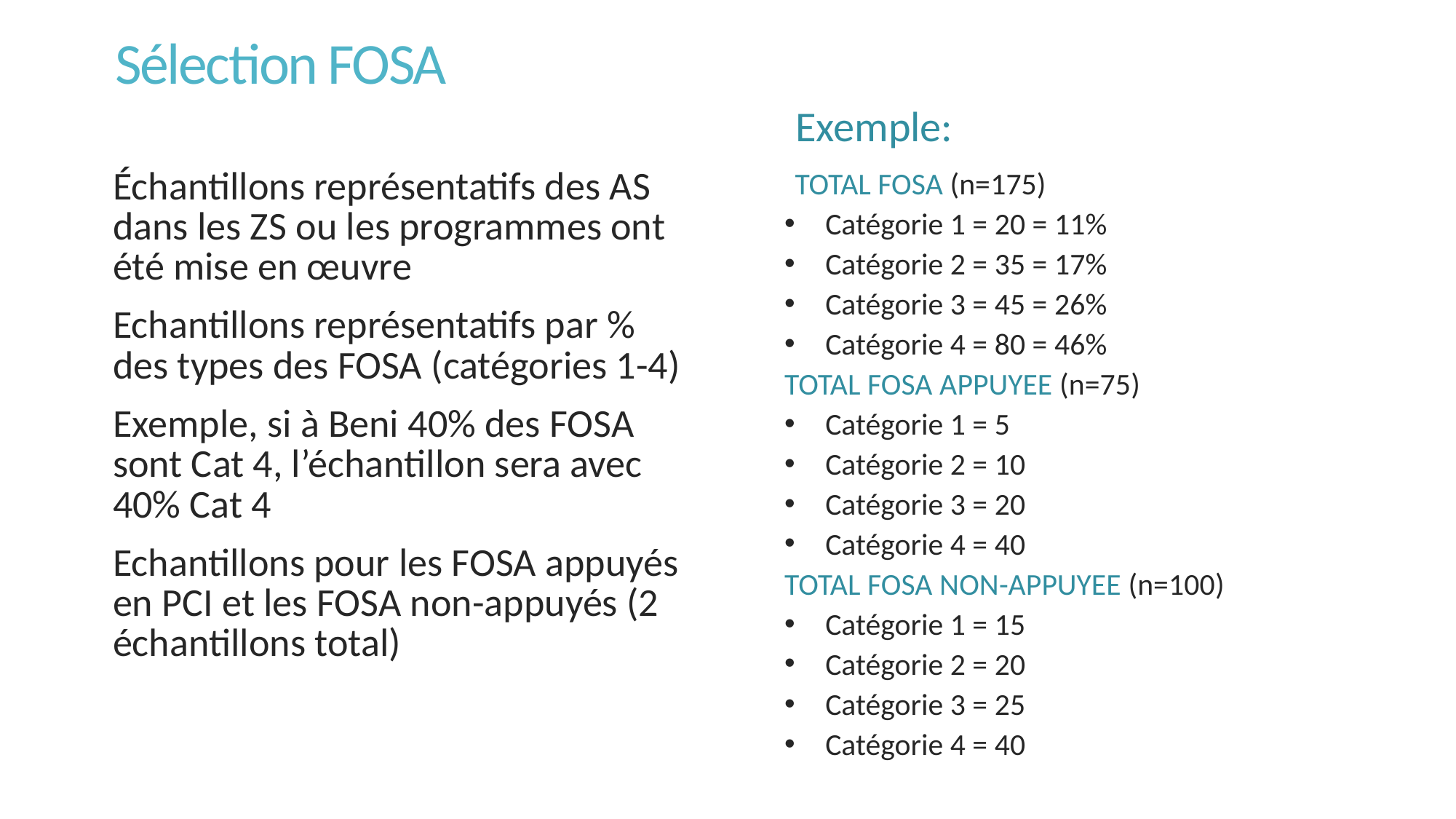

# Sélection FOSA
Exemple:
TOTAL FOSA (n=175)
Catégorie 1 = 20 = 11%
Catégorie 2 = 35 = 17%
Catégorie 3 = 45 = 26%
Catégorie 4 = 80 = 46%
TOTAL FOSA APPUYEE (n=75)
Catégorie 1 = 5
Catégorie 2 = 10
Catégorie 3 = 20
Catégorie 4 = 40
TOTAL FOSA NON-APPUYEE (n=100)
Catégorie 1 = 15
Catégorie 2 = 20
Catégorie 3 = 25
Catégorie 4 = 40

Échantillons représentatifs des AS dans les ZS ou les programmes ont été mise en œuvre
Echantillons représentatifs par % des types des FOSA (catégories 1-4)
Exemple, si à Beni 40% des FOSA sont Cat 4, l’échantillon sera avec 40% Cat 4
Echantillons pour les FOSA appuyés en PCI et les FOSA non-appuyés (2 échantillons total)